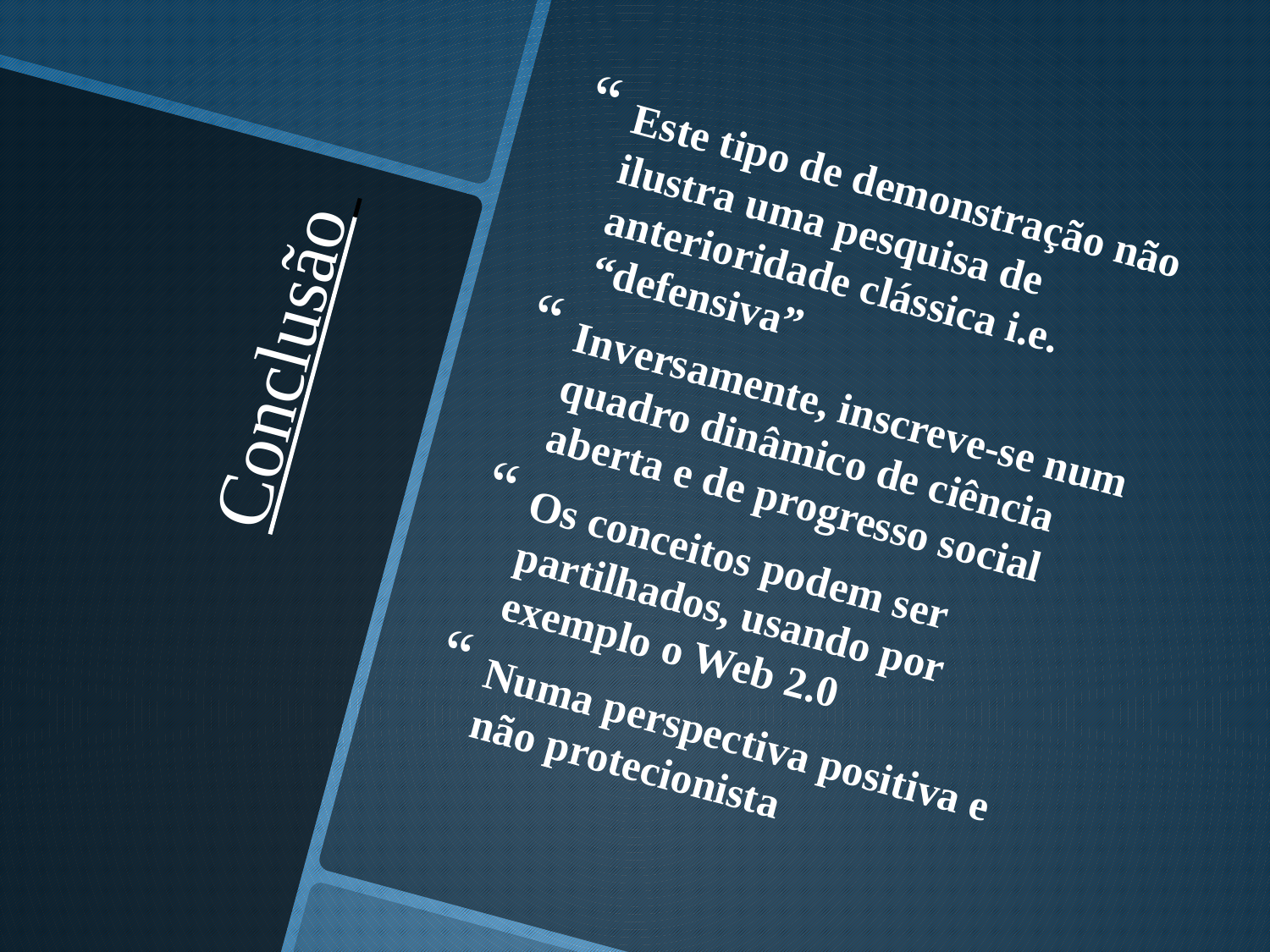

Este tipo de demonstração não ilustra uma pesquisa de anterioridade clássica i.e. “defensiva”
Inversamente, inscreve-se num quadro dinâmico de ciência aberta e de progresso social
Os conceitos podem ser partilhados, usando por exemplo o Web 2.0
Numa perspectiva positiva e não protecionista
# Conclusão